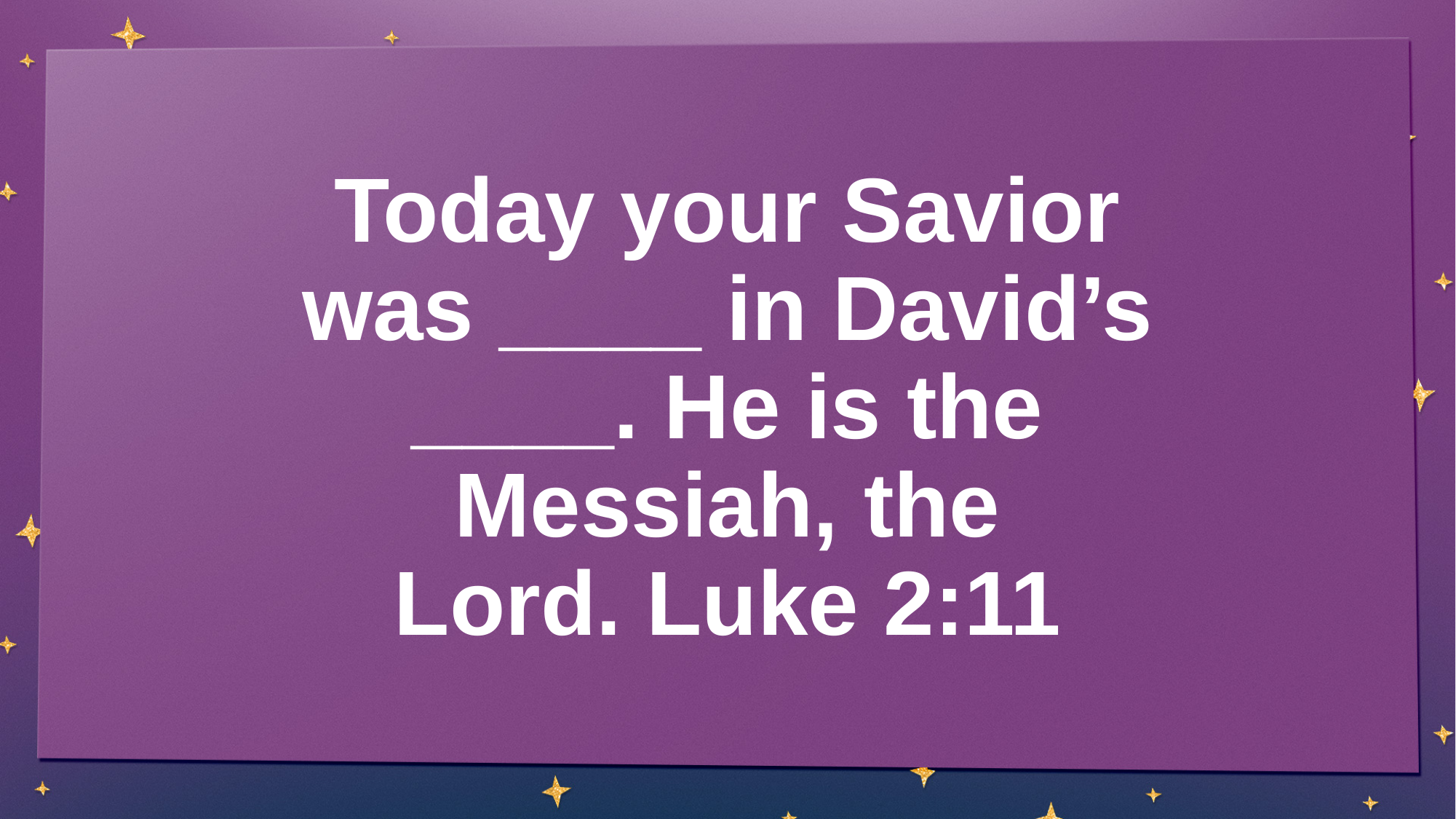

# Today your Savior was ____ in David’s ____. He is the Messiah, the Lord. Luke 2:11